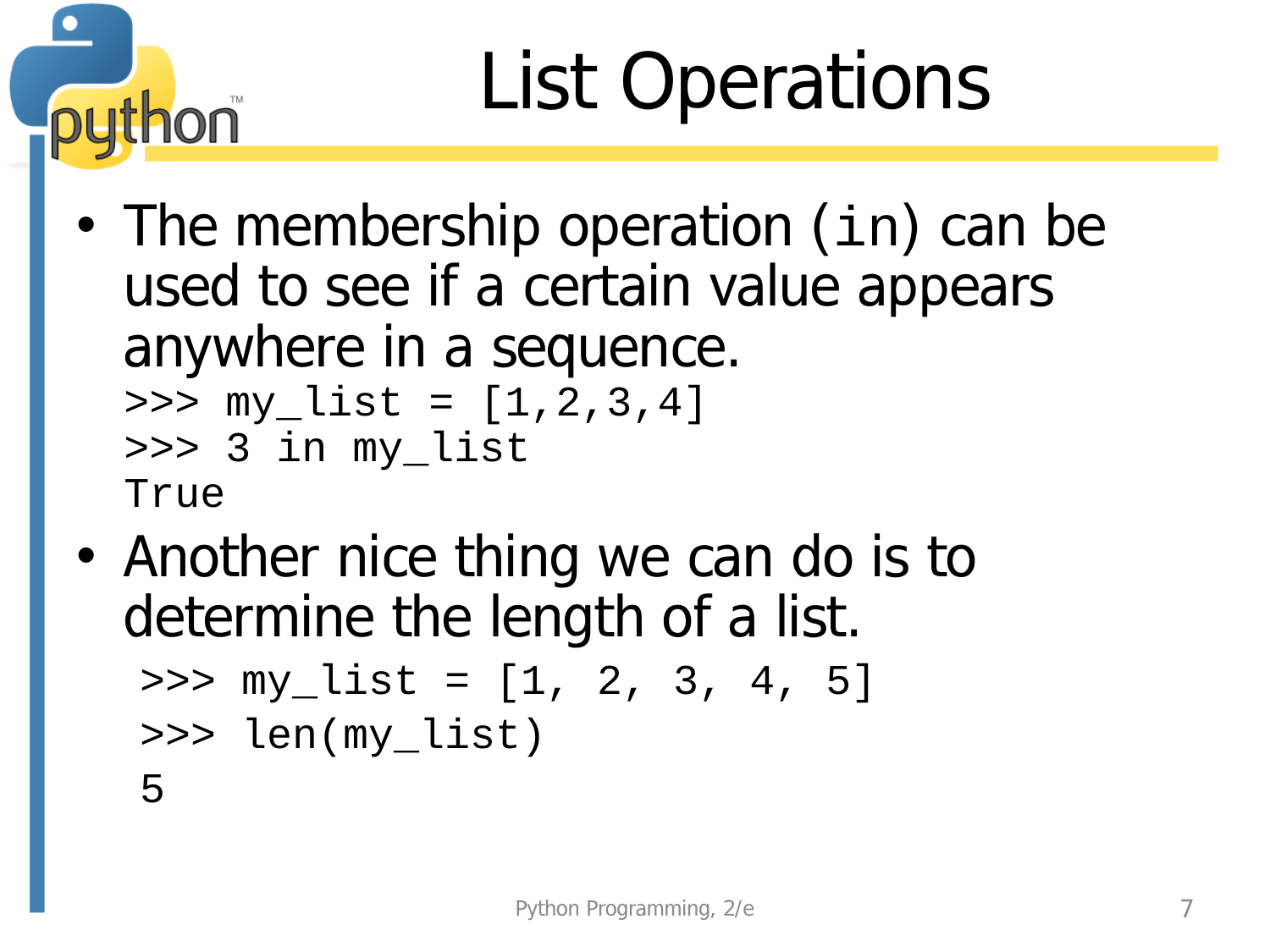

# List Operations
The membership operation (in) can be used to see if a certain value appears anywhere in a sequence.
>>> my_list = [1,2,3,4]
>>> 3 in my_list
True
Another nice thing we can do is to determine the length of a list.
>>> my_list = [1, 2, 3, 4, 5]
>>> len(my_list)
5
Python Programming, 2/e
7